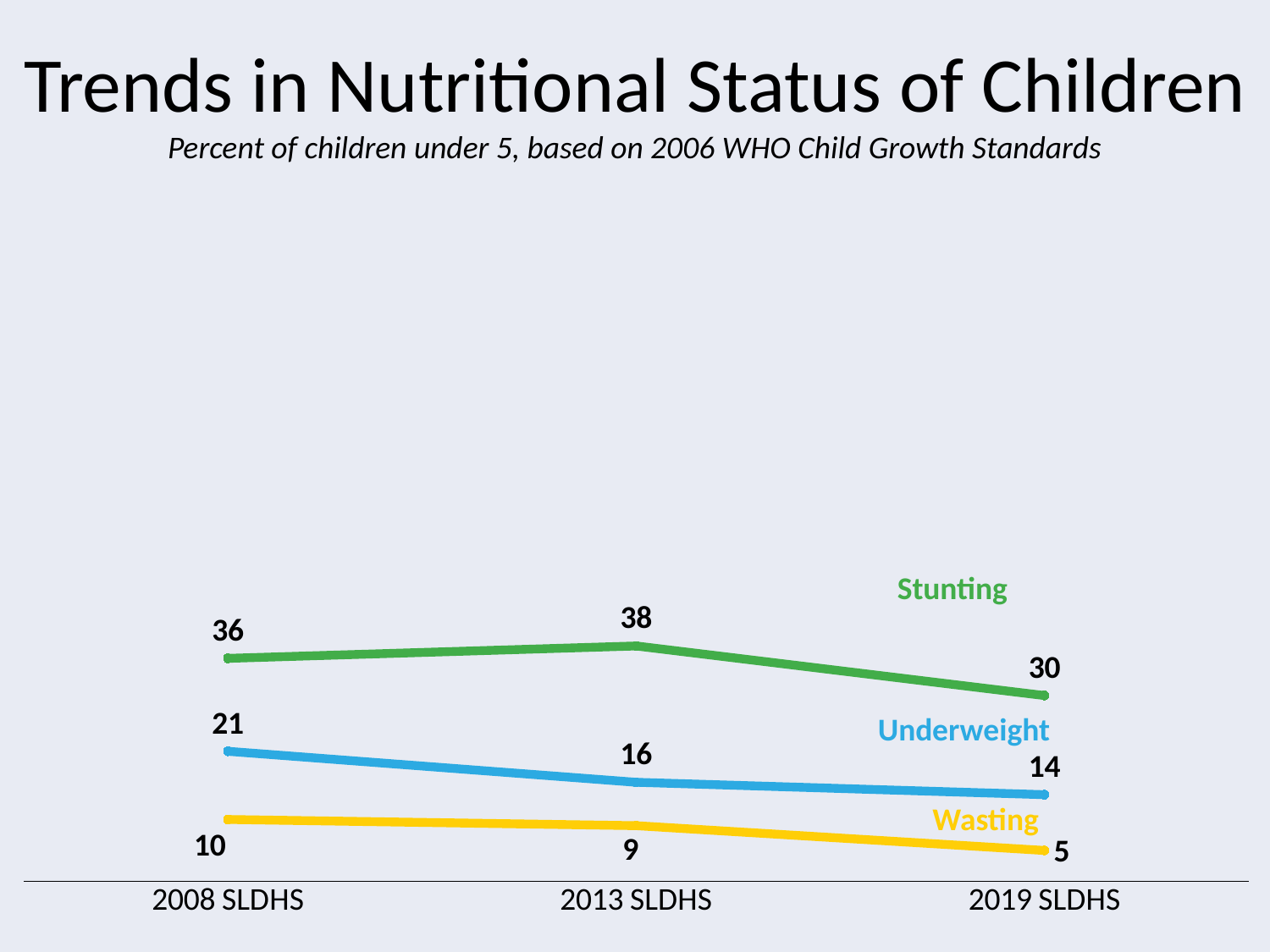

# Trends in Nutritional Status of Children
Percent of children under 5, based on 2006 WHO Child Growth Standards

### Chart

| Category | Stunted | Underweight | Wasted |
|---|---|---|---|
| 2008 SLDHS | 36.0 | 21.0 | 10.0 |
| 2013 SLDHS | 38.0 | 16.0 | 9.0 |
| 2019 SLDHS | 30.0 | 14.0 | 5.0 |
Stunting
Underweight
Wasting